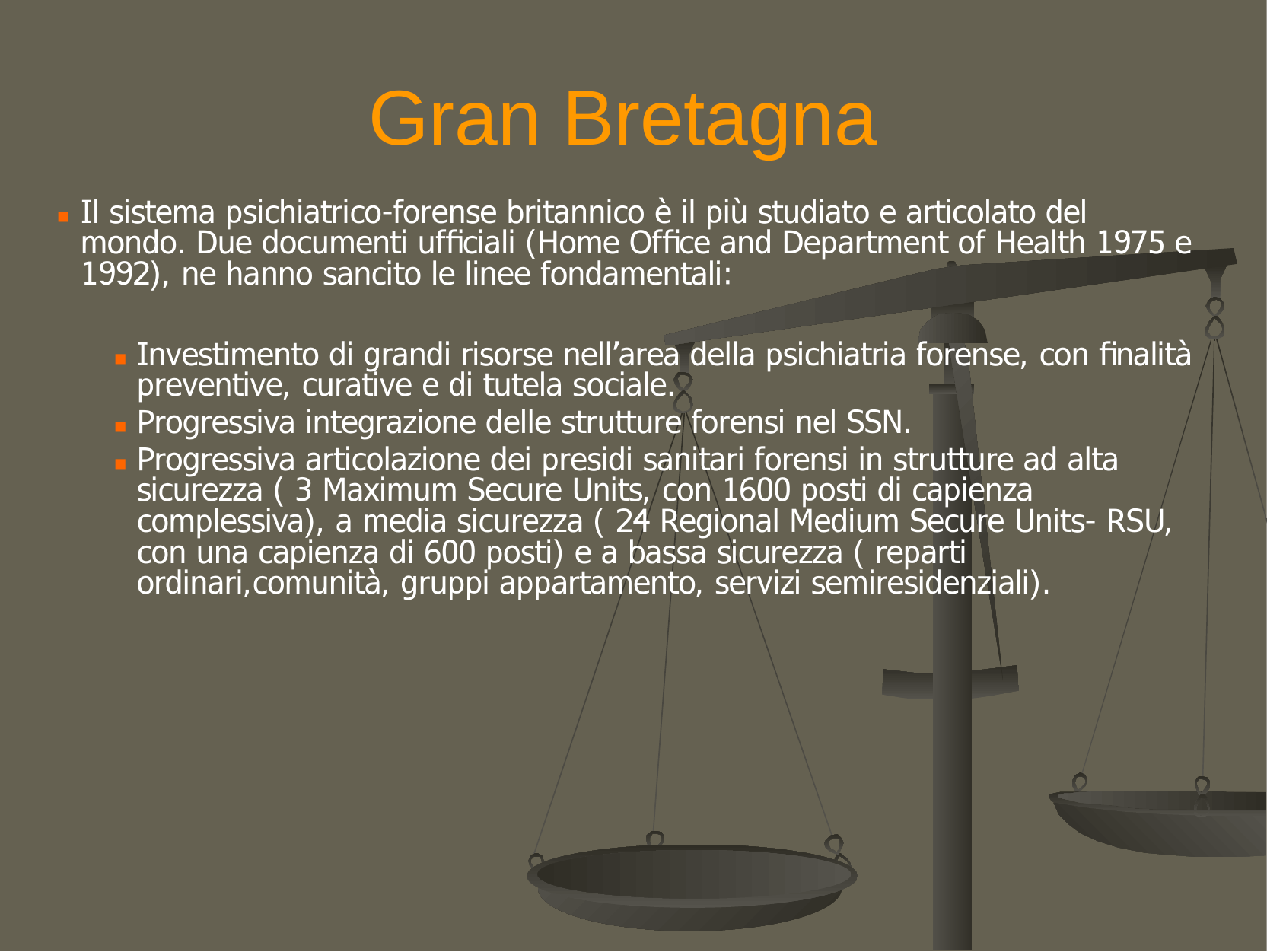

Gran Bretagna

Il sistema psichiatrico-forense britannico è il più studiato e articolato del mondo. Due documenti ufficiali (Home Office and Department of Health 1975 e 1992), ne hanno sancito le linee fondamentali:

Investimento di grandi risorse nell’area della psichiatria forense, con finalità preventive, curative e di tutela sociale.
Progressiva integrazione delle strutture forensi nel SSN.
Progressiva articolazione dei presidi sanitari forensi in strutture ad alta sicurezza ( 3 Maximum Secure Units, con 1600 posti di capienza complessiva), a media sicurezza ( 24 Regional Medium Secure Units- RSU, con una capienza di 600 posti) e a bassa sicurezza ( reparti ordinari,comunità, gruppi appartamento, servizi semiresidenziali).